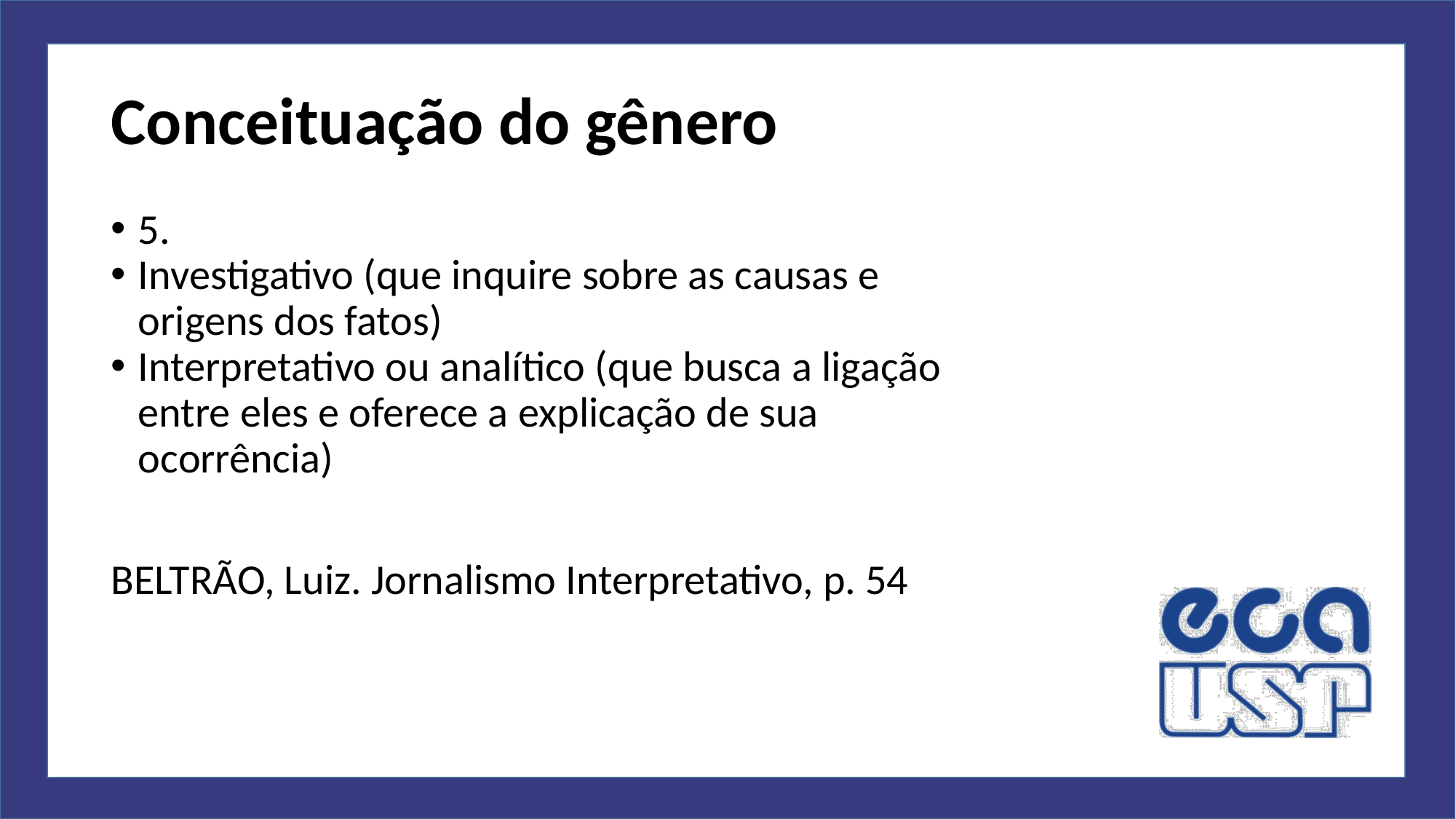

# Conceituação do gênero
5.
Investigativo (que inquire sobre as causas e origens dos fatos)
Interpretativo ou analítico (que busca a ligação entre eles e oferece a explicação de sua ocorrência)

BELTRÃO, Luiz. Jornalismo Interpretativo, p. 54